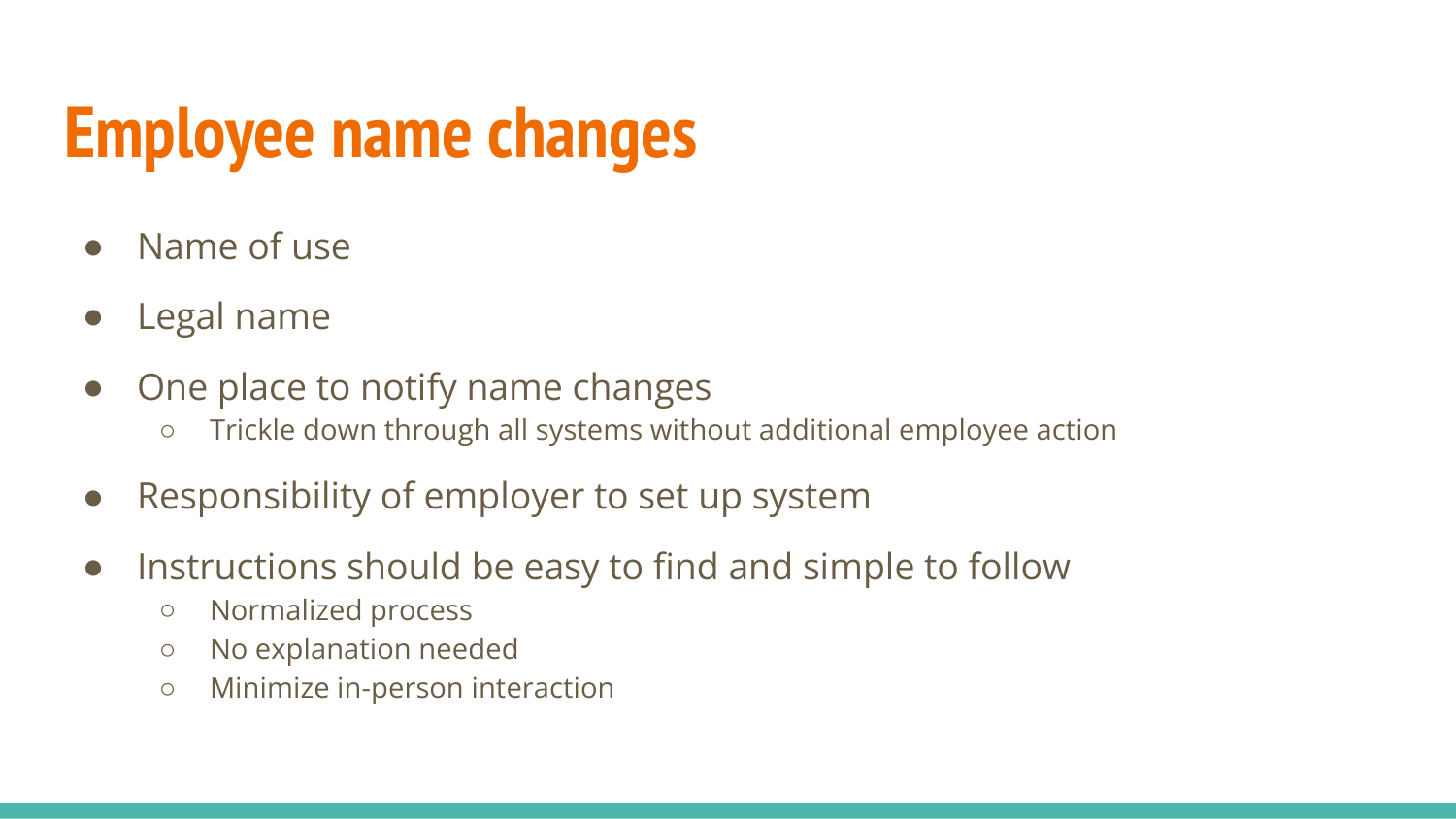

# Employee name changes
Name of use
Legal name
One place to notify name changes
Trickle down through all systems without additional employee action
Responsibility of employer to set up system
Instructions should be easy to find and simple to follow
Normalized process
No explanation needed
Minimize in-person interaction